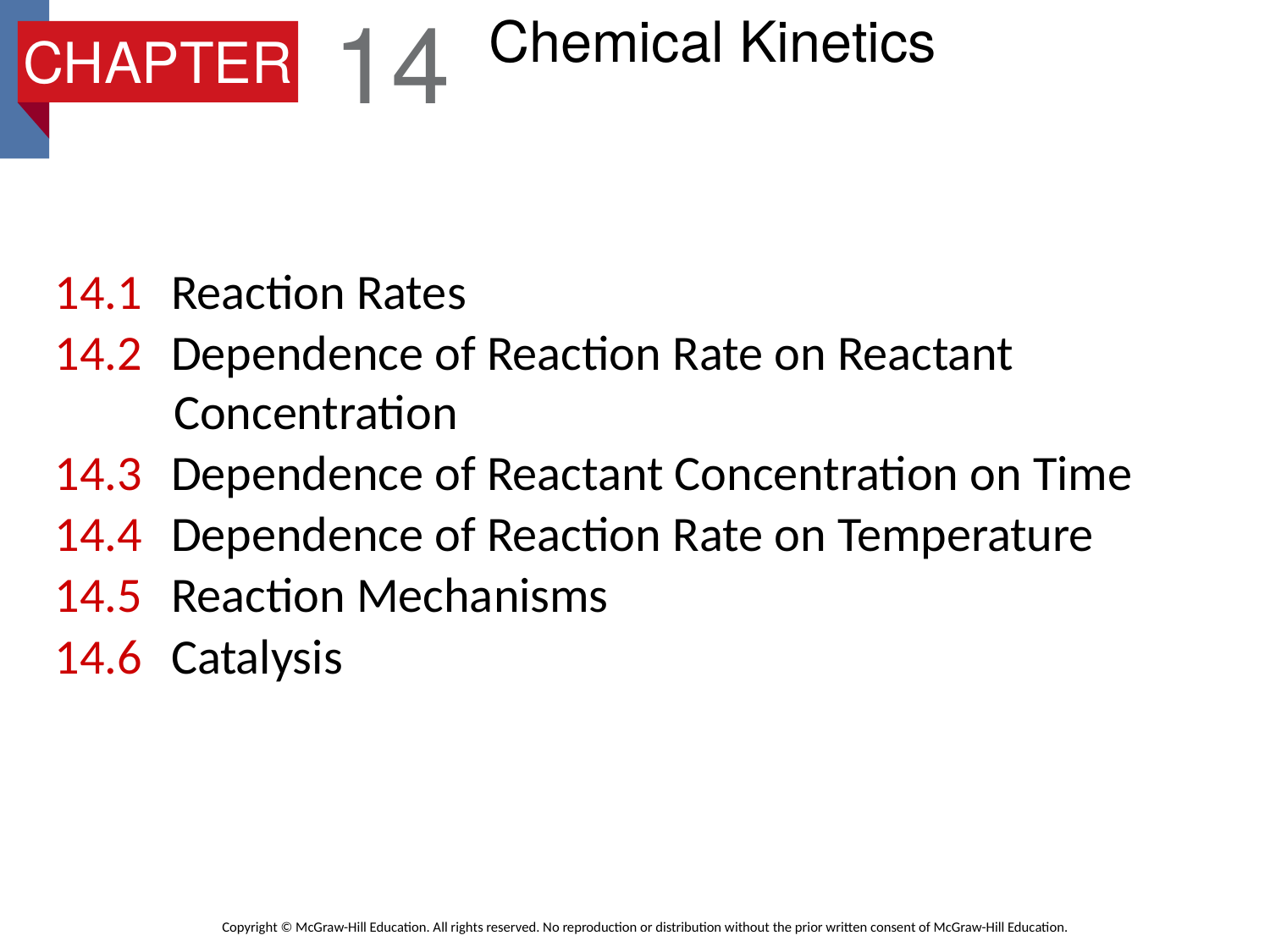

# Chemical Kinetics
14
CHAPTER
14.1 Reaction Rates
14.2 Dependence of Reaction Rate on Reactant Concentration
14.3 Dependence of Reactant Concentration on Time
14.4 Dependence of Reaction Rate on Temperature
14.5 Reaction Mechanisms
14.6 Catalysis